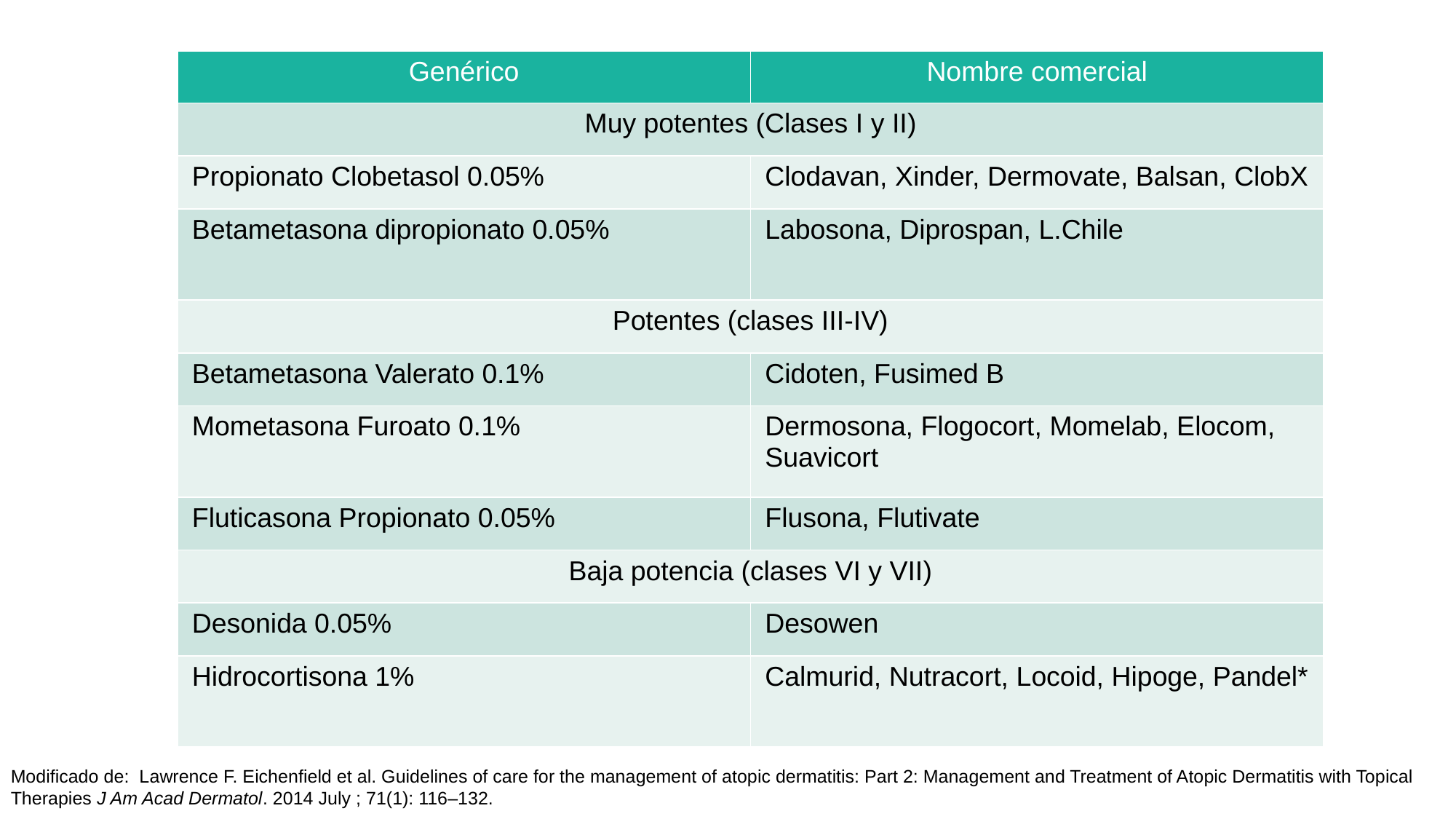

| Genérico | Nombre comercial |
| --- | --- |
| Muy potentes (Clases I y II) |  |
| Propionato Clobetasol 0.05% | Clodavan, Xinder, Dermovate, Balsan, ClobX |
| Betametasona dipropionato 0.05% | Labosona, Diprospan, L.Chile |
| Potentes (clases III-IV) |  |
| Betametasona Valerato 0.1% | Cidoten, Fusimed B |
| Mometasona Furoato 0.1% | Dermosona, Flogocort, Momelab, Elocom, Suavicort |
| Fluticasona Propionato 0.05% | Flusona, Flutivate |
| Baja potencia (clases VI y VII) |  |
| Desonida 0.05% | Desowen |
| Hidrocortisona 1% | Calmurid, Nutracort, Locoid, Hipoge, Pandel\* |
Modificado de:  Lawrence F. Eichenfield et al. Guidelines of care for the management of atopic dermatitis: Part 2: Management and Treatment of Atopic Dermatitis with Topical Therapies J Am Acad Dermatol. 2014 July ; 71(1): 116–132.